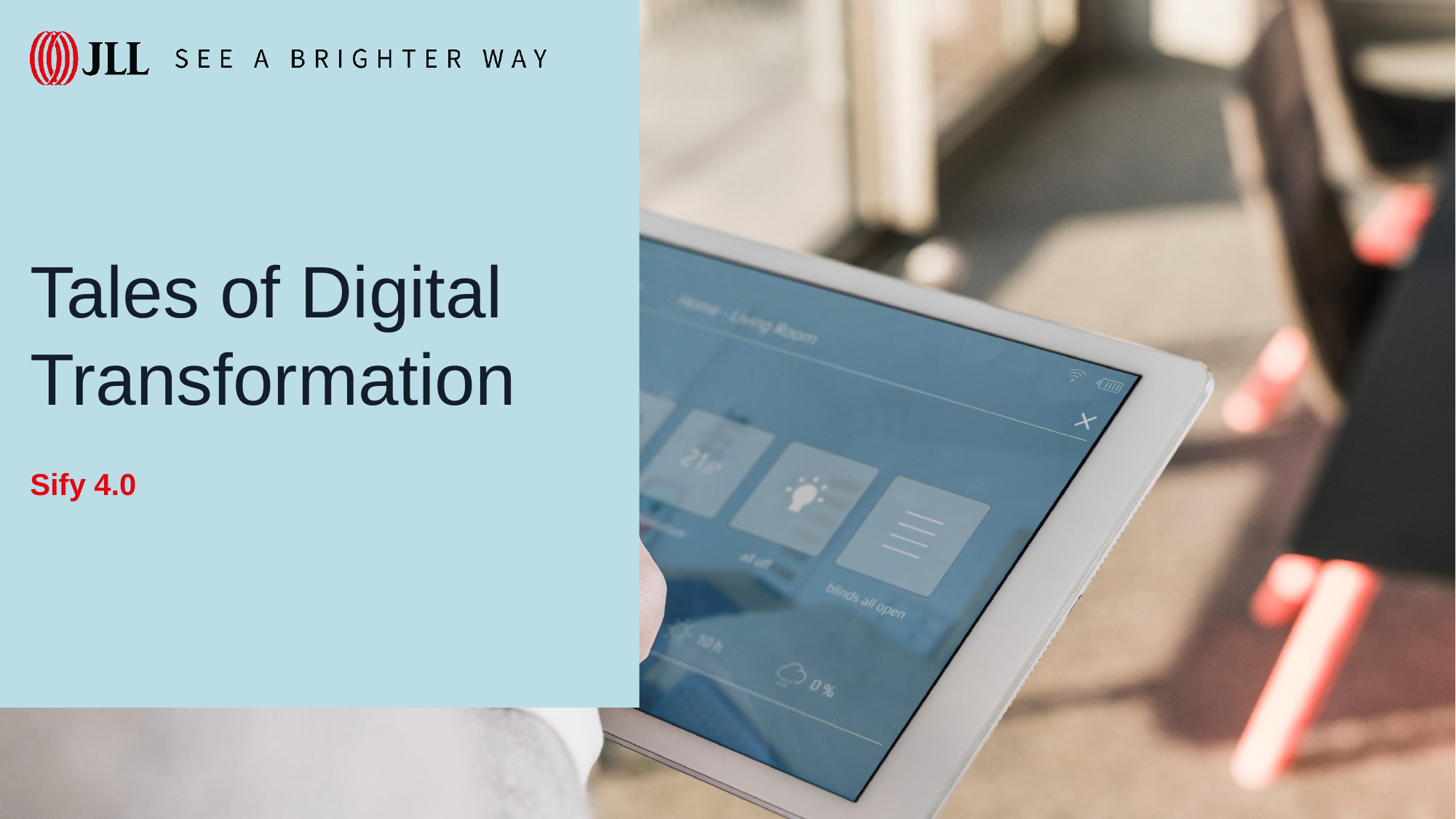

# Tales of Digital Transformation
Sify 4.0